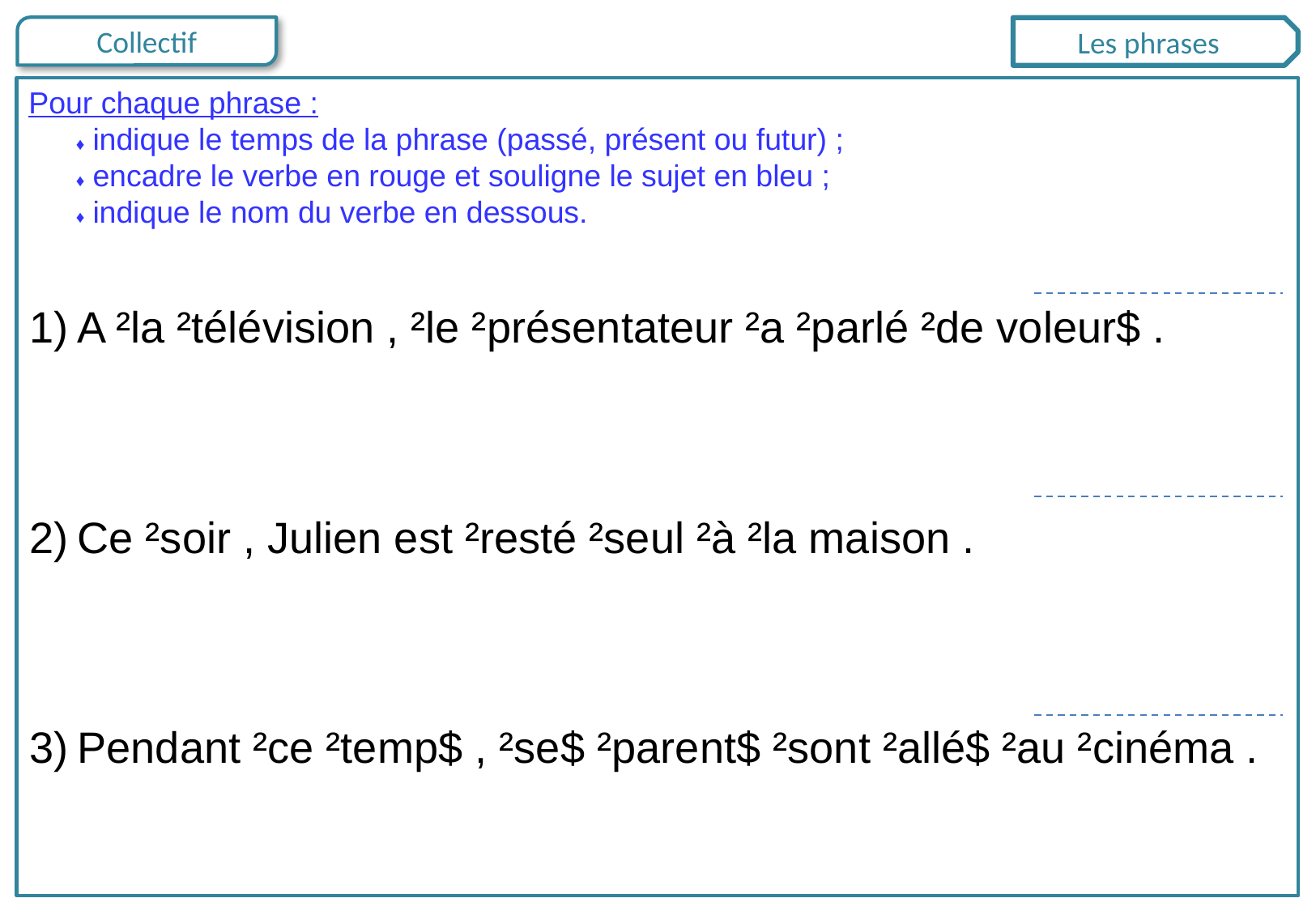

Les phrases
Pour chaque phrase :
♦ indique le temps de la phrase (passé, présent ou futur) ;
♦ encadre le verbe en rouge et souligne le sujet en bleu ;
♦ indique le nom du verbe en dessous.
A ²la ²télévision , ²le ²présentateur ²a ²parlé ²de voleur$ .
Ce ²soir , Julien est ²resté ²seul ²à ²la maison .
Pendant ²ce ²temp$ , ²se$ ²parent$ ²sont ²allé$ ²au ²cinéma .